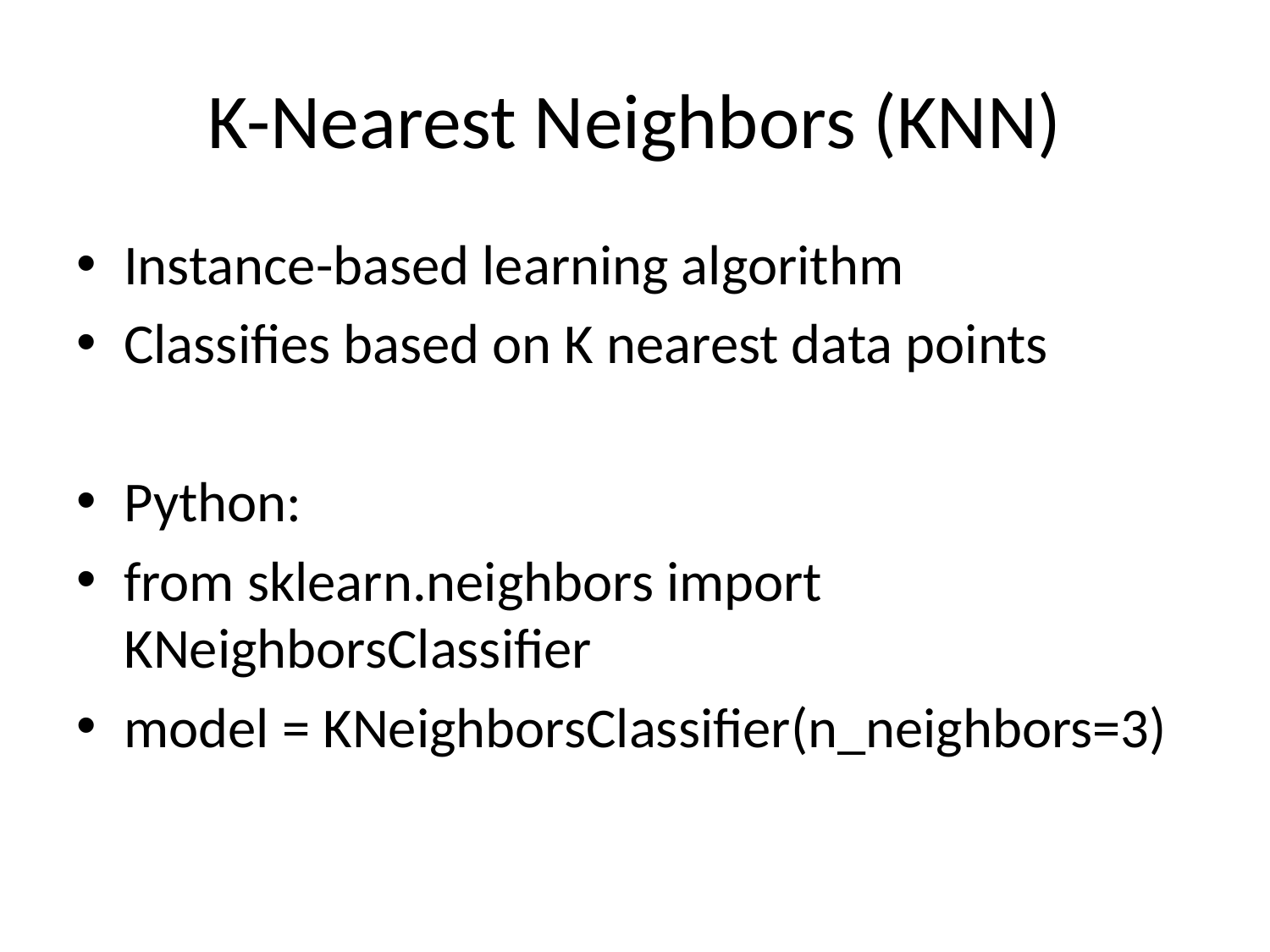

# K-Nearest Neighbors (KNN)
Instance-based learning algorithm
Classifies based on K nearest data points

Python:
from sklearn.neighbors import KNeighborsClassifier
model = KNeighborsClassifier(n_neighbors=3)